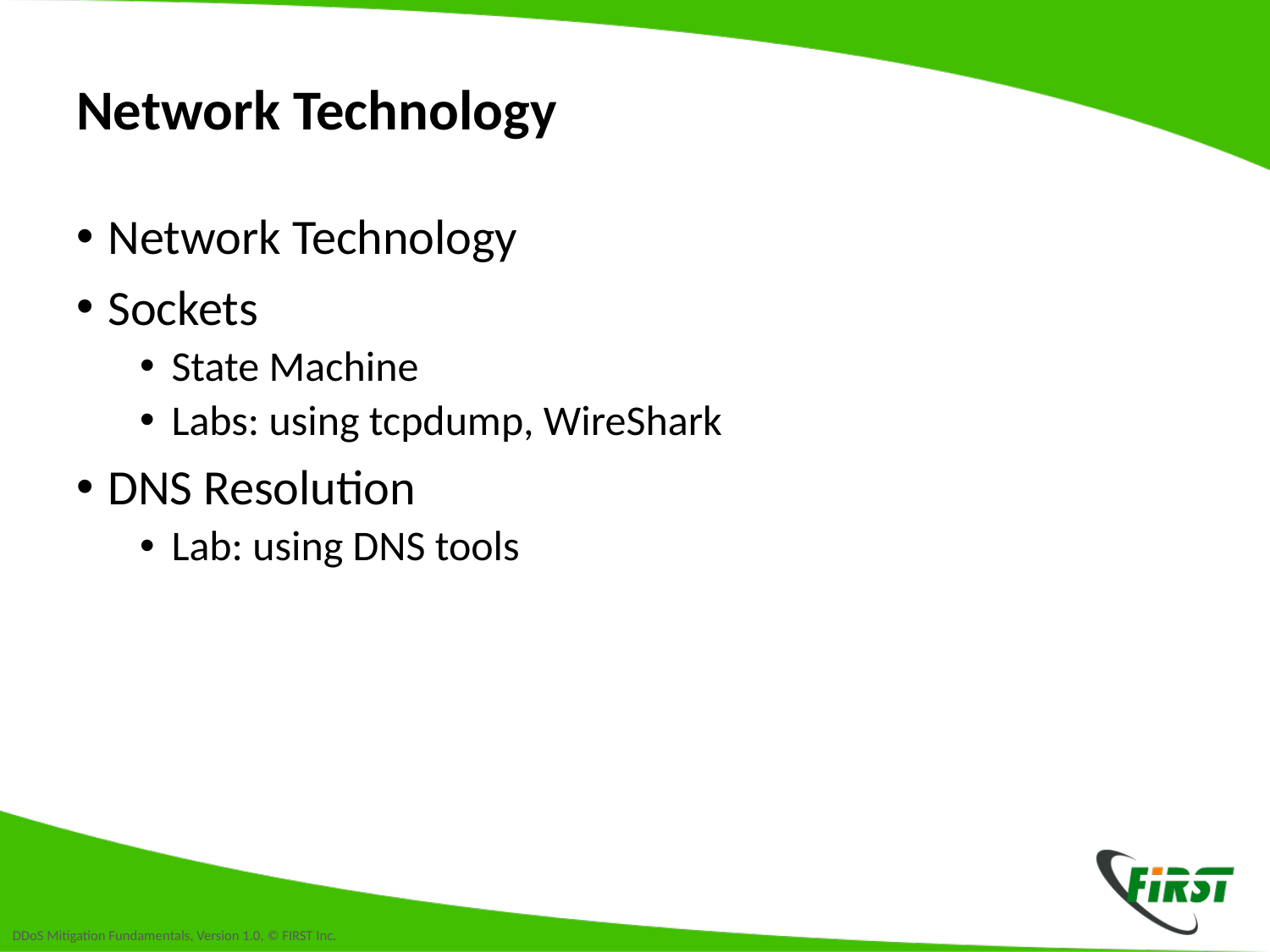

# Network Technology
Network Technology
Sockets
State Machine
Labs: using tcpdump, WireShark
DNS Resolution
Lab: using DNS tools